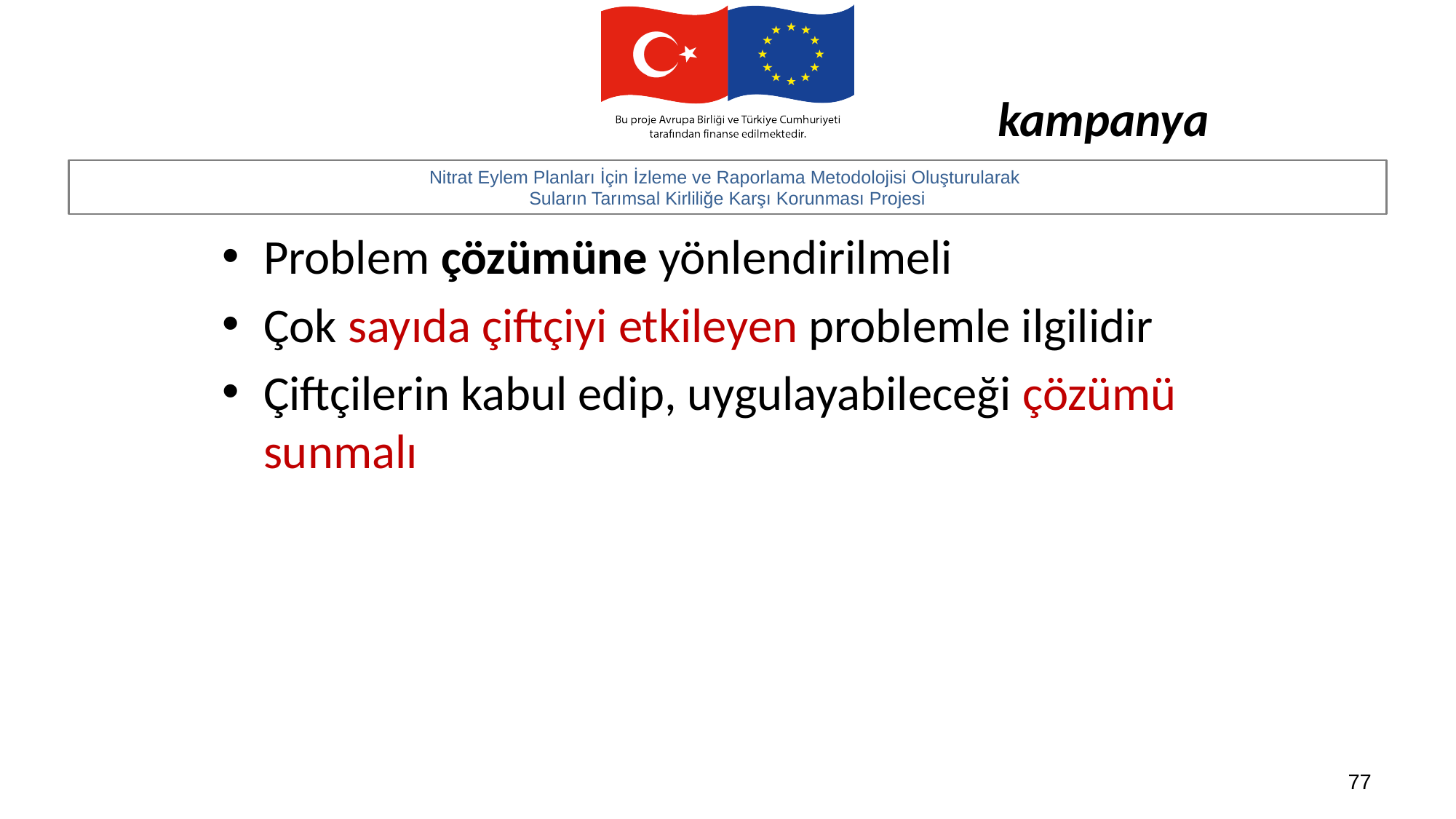

# kampanya
Problem çözümüne yönlendirilmeli
Çok sayıda çiftçiyi etkileyen problemle ilgilidir
Çiftçilerin kabul edip, uygulayabileceği çözümü sunmalı
77